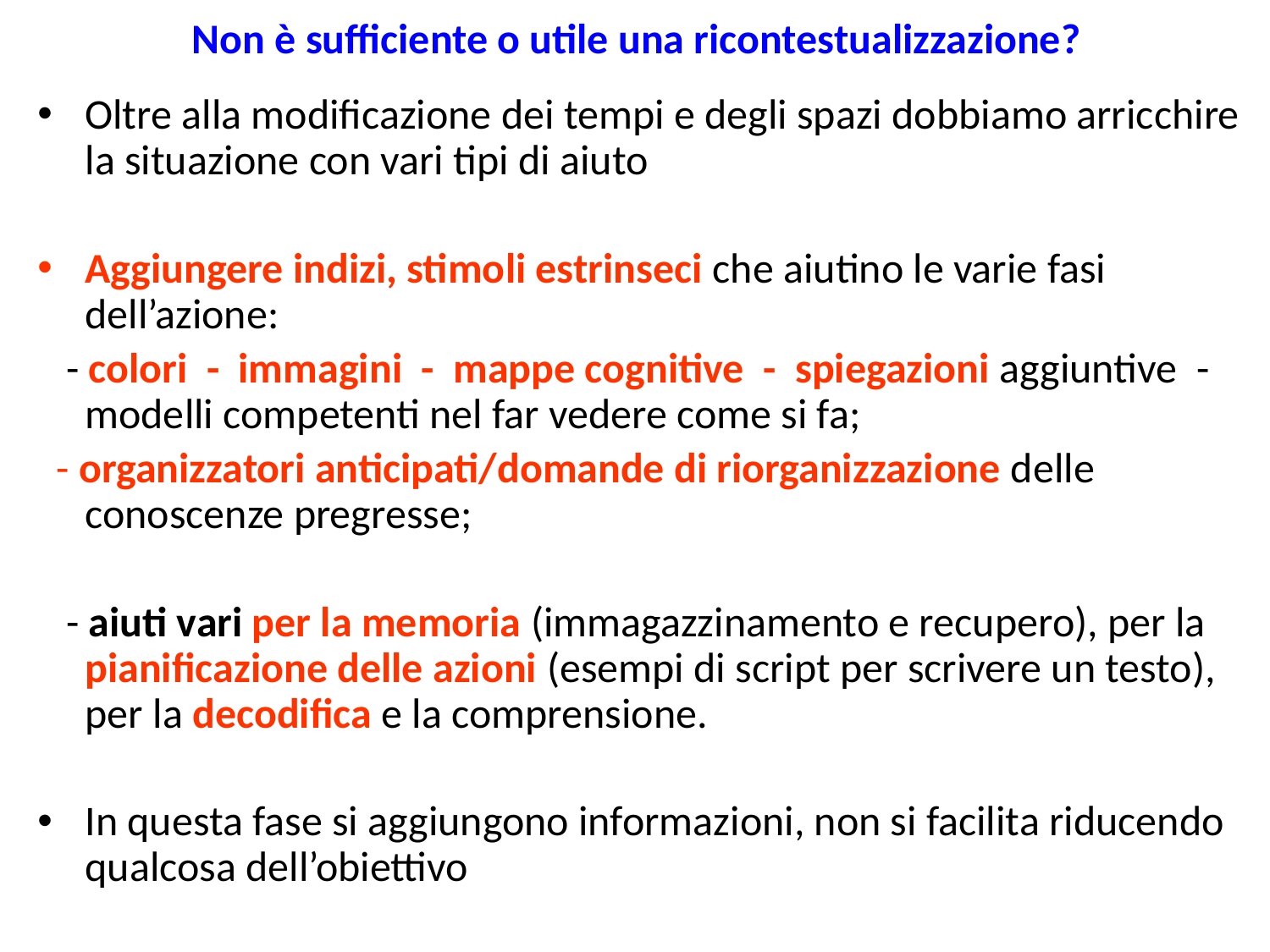

# Non è sufficiente o utile una ricontestualizzazione?
Oltre alla modificazione dei tempi e degli spazi dobbiamo arricchire la situazione con vari tipi di aiuto

Aggiungere indizi, stimoli estrinseci che aiutino le varie fasi dell’azione:
   - colori  -  immagini  -  mappe cognitive  -  spiegazioni aggiuntive  -    modelli competenti nel far vedere come si fa;
  - organizzatori anticipati/domande di riorganizzazione delle  conoscenze pregresse;

   - aiuti vari per la memoria (immagazzinamento e recupero), per la pianificazione delle azioni (esempi di script per scrivere un testo), per la decodifica e la comprensione.

In questa fase si aggiungono informazioni, non si facilita riducendo qualcosa dell’obiettivo